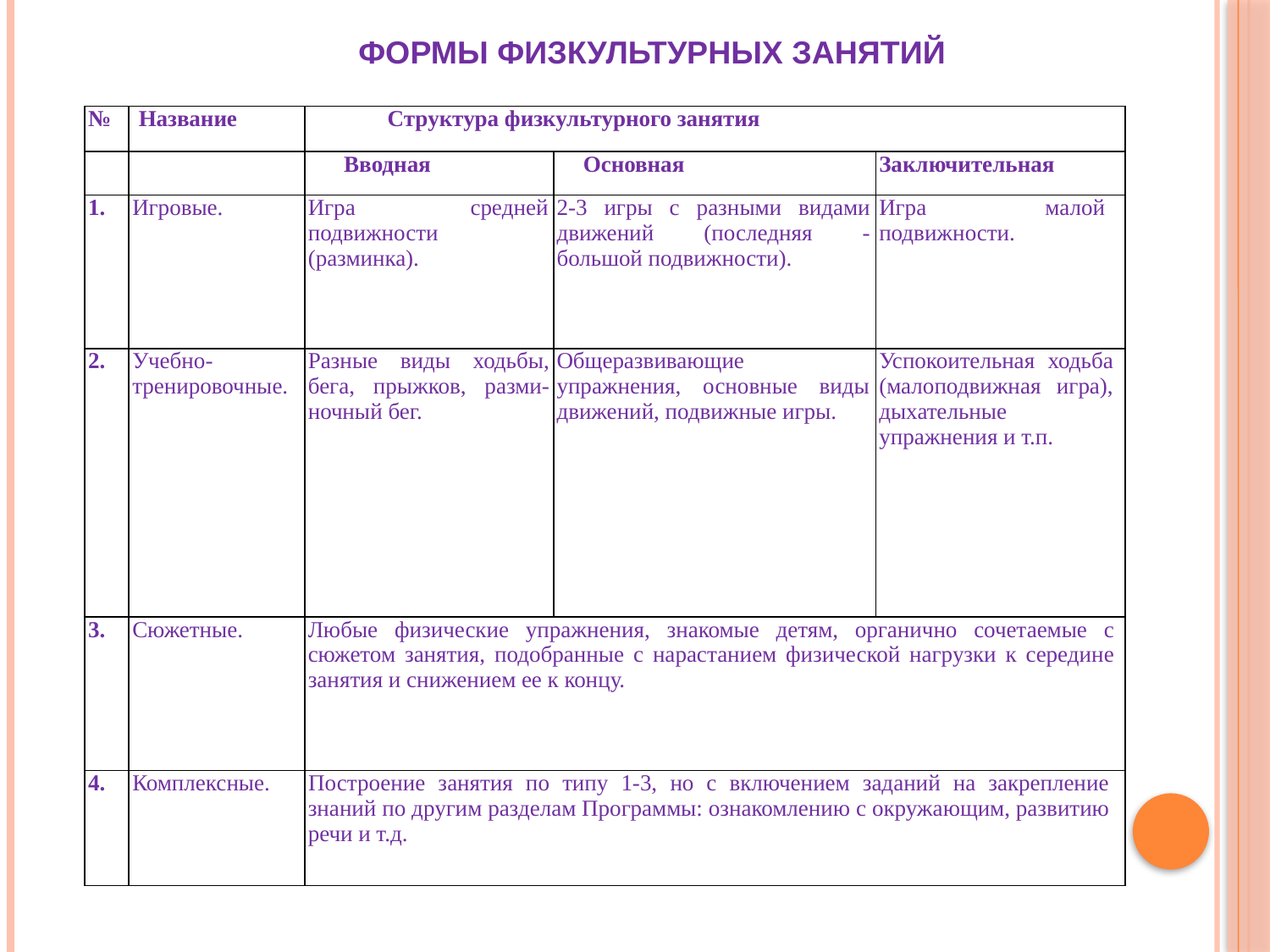

ФОРМЫ ФИЗКУЛЬТУРНЫХ ЗАНЯТИЙ
| № | Название | Структура физкультурного занятия |  |  |
| --- | --- | --- | --- | --- |
|  |  | Вводная | Основная | Заключительная |
| 1. | Игровые. | Игра средней подвижности (разминка). | 2-3 игры с разными видами движений (последняя - большой подвижности). | Игра малой подвижности. |
| 2. | Учебно-тренировочные. | Разные виды ходьбы, бега, прыжков, разми-ночный бег. | Общеразвивающие упражнения, основные виды движений, подвижные игры. | Успокоительная ходьба (малоподвижная игра), дыхательные упражнения и т.п. |
| 3. | Сюжетные. | Любые физические упражнения, знакомые детям, органично сочетаемые с сюжетом занятия, подобранные с нарастанием физической нагрузки к середине занятия и снижением ее к концу. |  |  |
| 4. | Комплексные. | Построение занятия по типу 1-3, но с включением заданий на закрепление знаний по другим разделам Программы: ознакомлению с окружающим, развитию речи и т.д. |  |  |